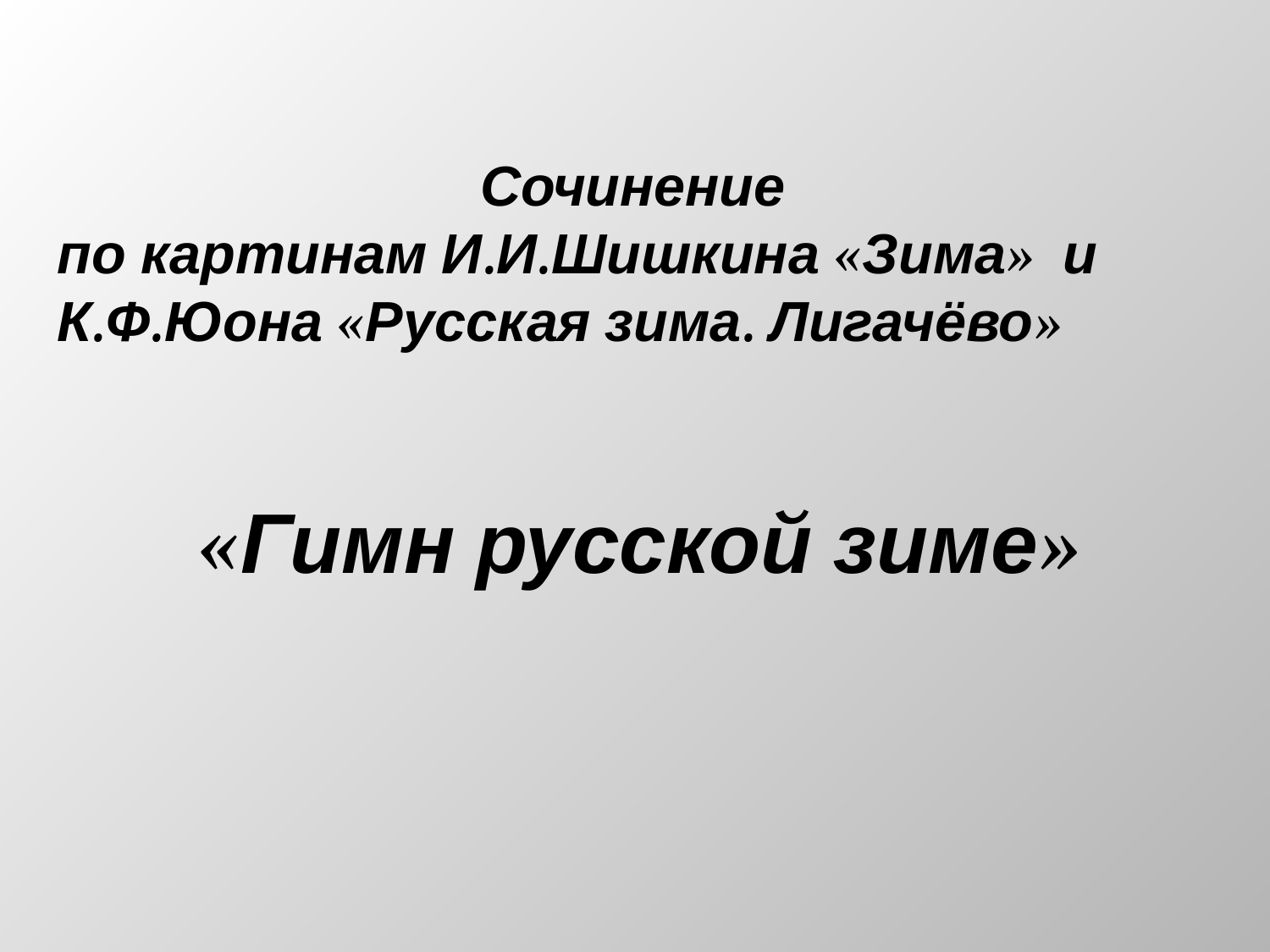

Сочинение
по картинам И.И.Шишкина «Зима»  и К.Ф.Юона «Русская зима. Лигачёво»

«Гимн русской зиме»